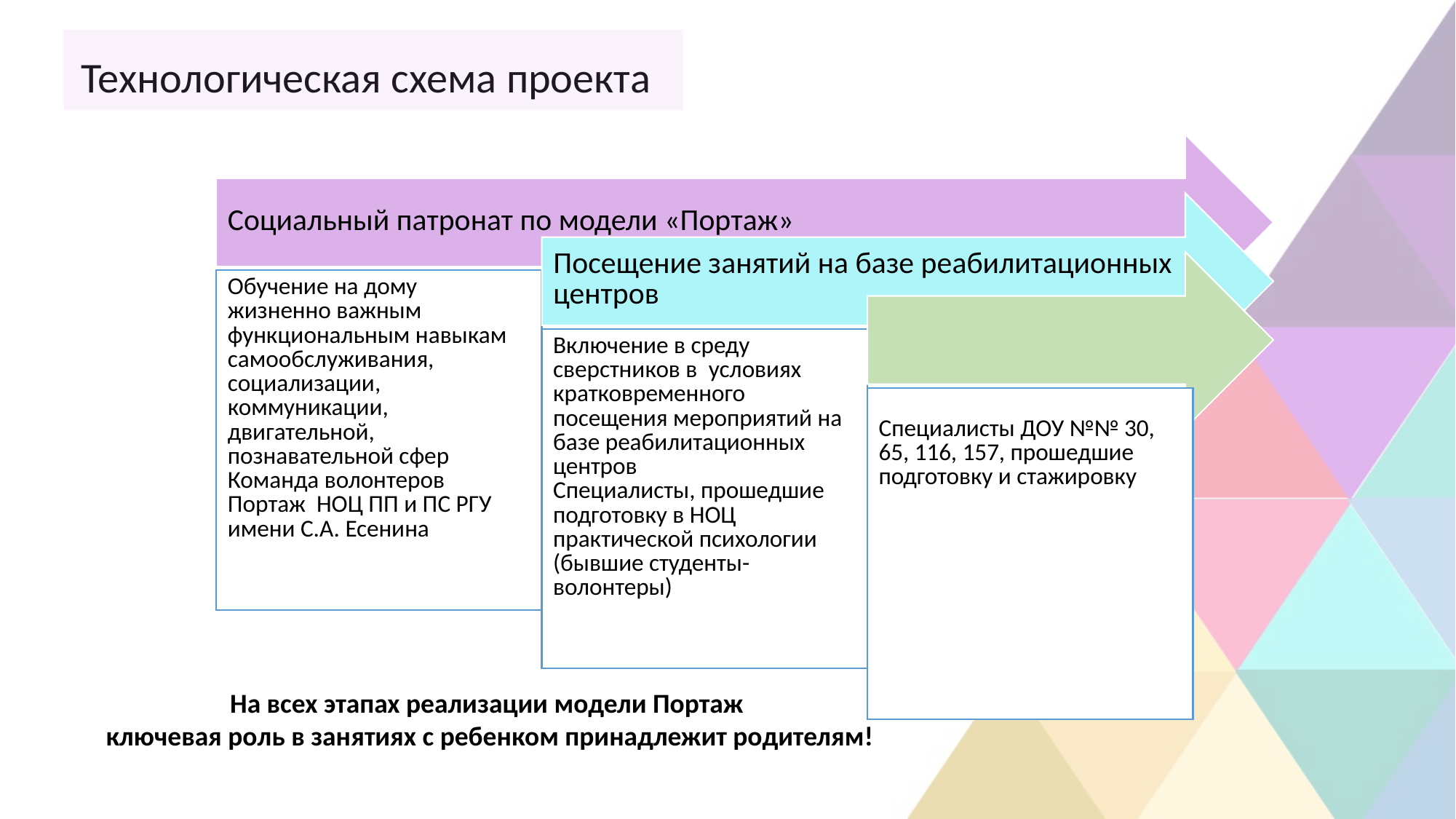

# Технологическая схема проекта

Социальный патронат по модели «Портаж»
Обучение на дому
жизненно важным функциональным навыкам самообслуживания, социализации, коммуникации, двигательной, познавательной сфер
Команда волонтеров  Портаж  НОЦ ПП и ПС РГУ имени С.А. Есенина
Включение в среду сверстников в  условиях кратковременного посещения мероприятий на базе реабилитационных центров
Специалисты, прошедшие подготовку в НОЦ практической психологии (бывшие студенты-волонтеры)
Специалисты ДОУ №№ 30, 65, 116, 157, прошедшие подготовку и стажировку
На всех этапах реализации модели Портаж
ключевая роль в занятиях с ребенком принадлежит родителям!